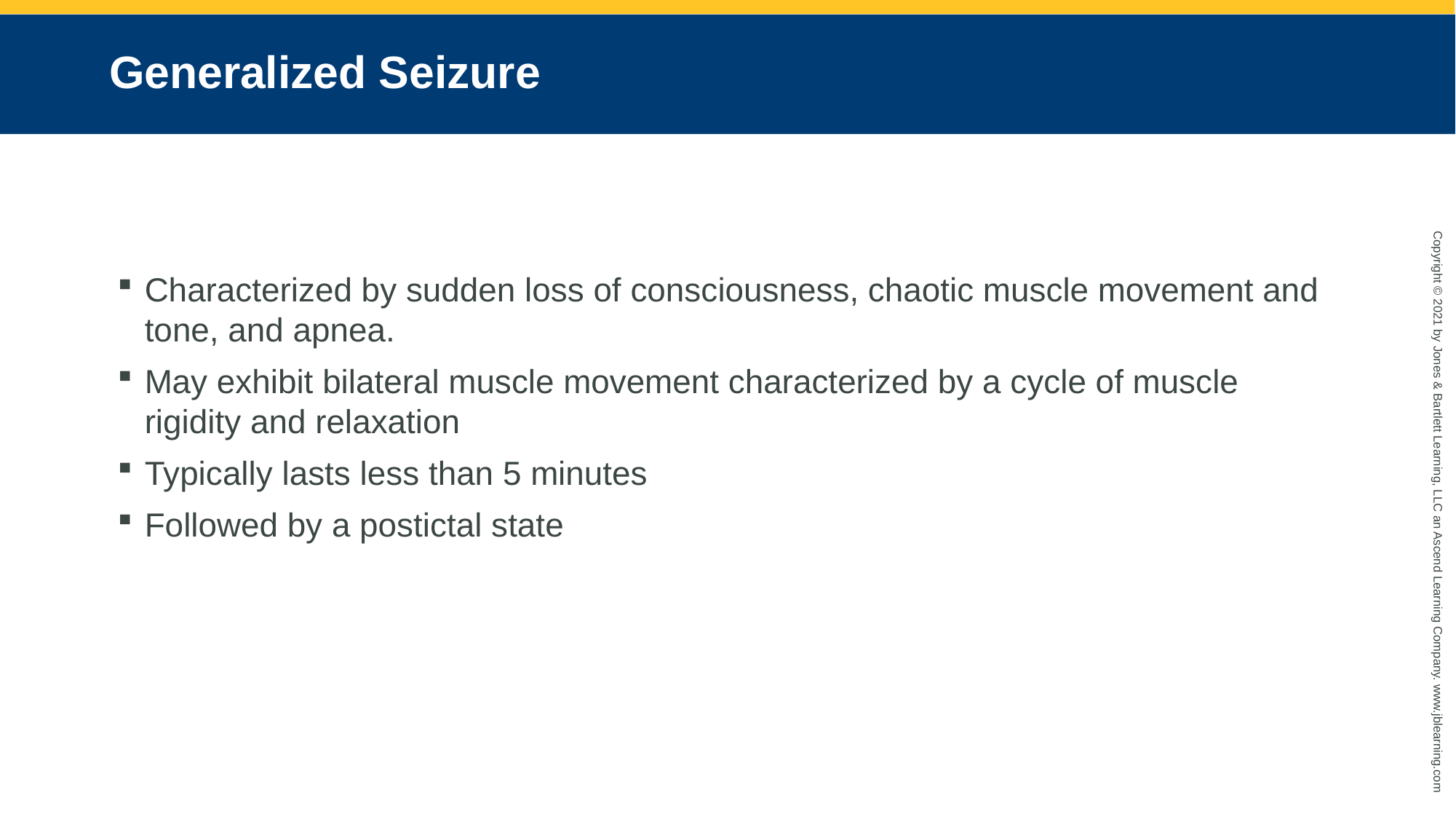

# Generalized Seizure
Characterized by sudden loss of consciousness, chaotic muscle movement and tone, and apnea.
May exhibit bilateral muscle movement characterized by a cycle of muscle rigidity and relaxation
Typically lasts less than 5 minutes
Followed by a postictal state